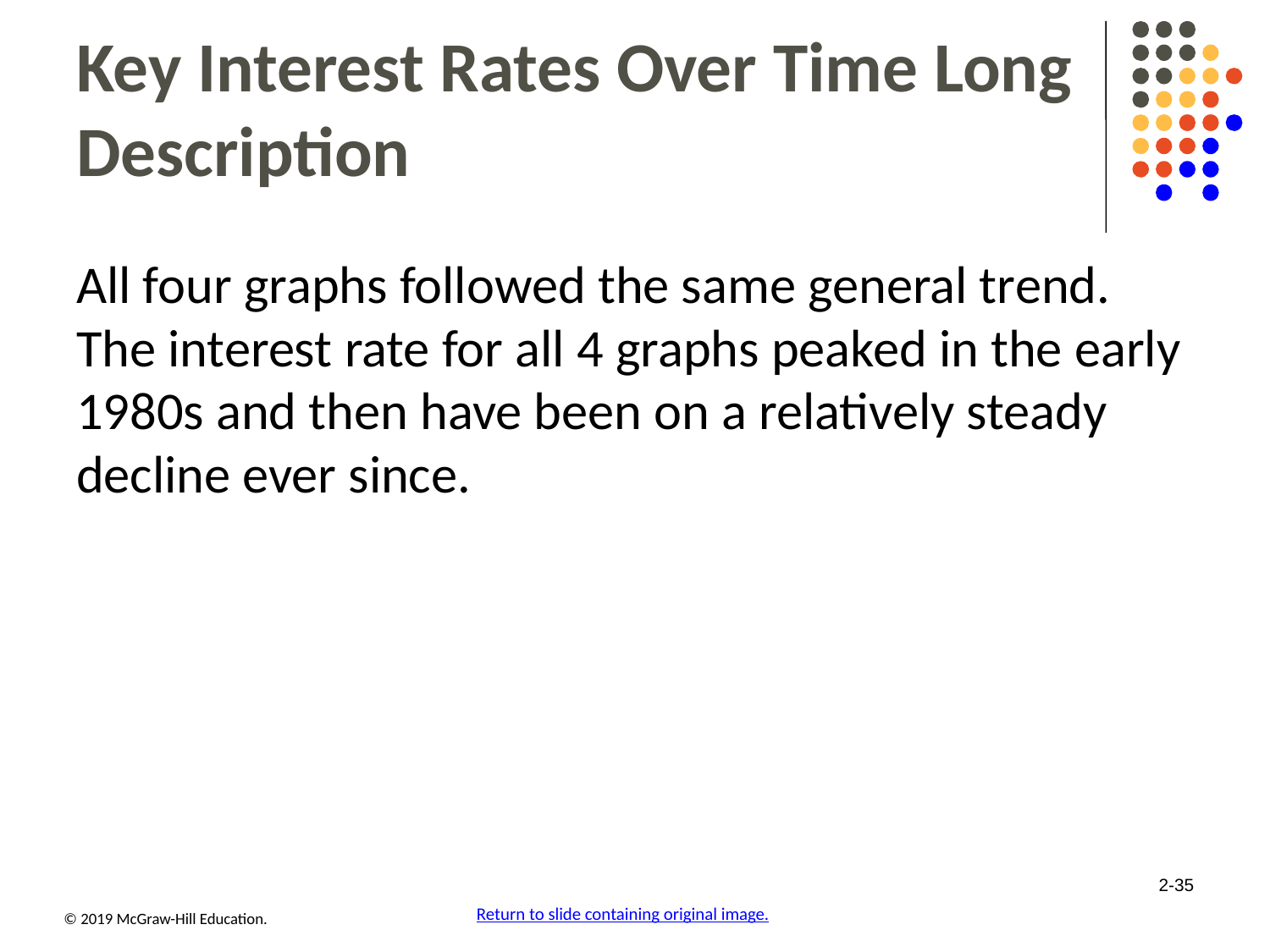

# Key Interest Rates Over Time Long Description
All four graphs followed the same general trend. The interest rate for all 4 graphs peaked in the early 1980s and then have been on a relatively steady decline ever since.
2-35
Return to slide containing original image.